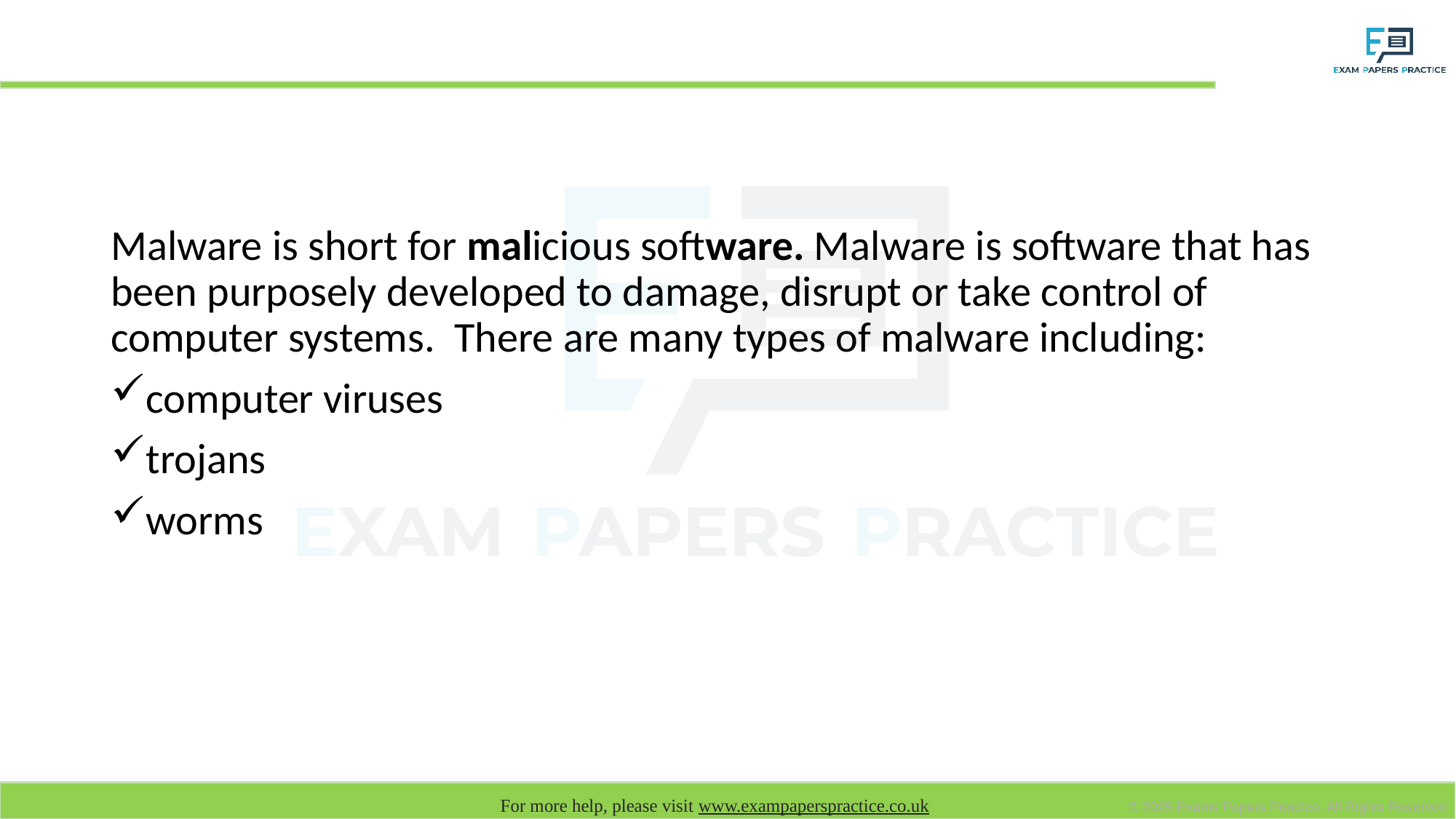

# What is malware?
Malware is short for malicious software. Malware is software that has been purposely developed to damage, disrupt or take control of computer systems.  There are many types of malware including:
computer viruses
trojans
worms